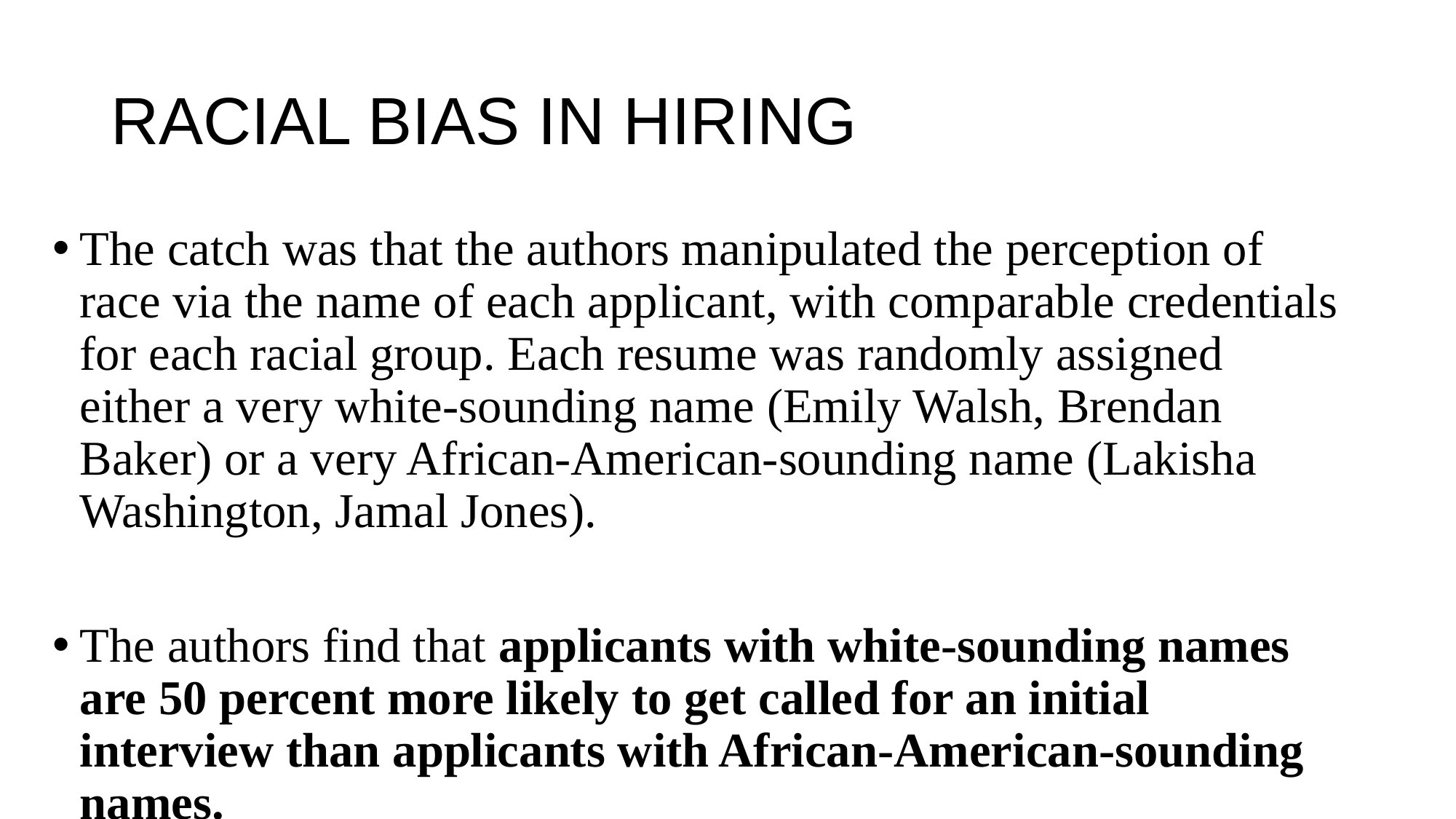

# RACIAL BIAS IN HIRING
The catch was that the authors manipulated the perception of race via the name of each applicant, with comparable credentials for each racial group. Each resume was randomly assigned either a very white-sounding name (Emily Walsh, Brendan Baker) or a very African-American-sounding name (Lakisha Washington, Jamal Jones).

The authors find that applicants with white-sounding names are 50 percent more likely to get called for an initial interview than applicants with African-American-sounding names.